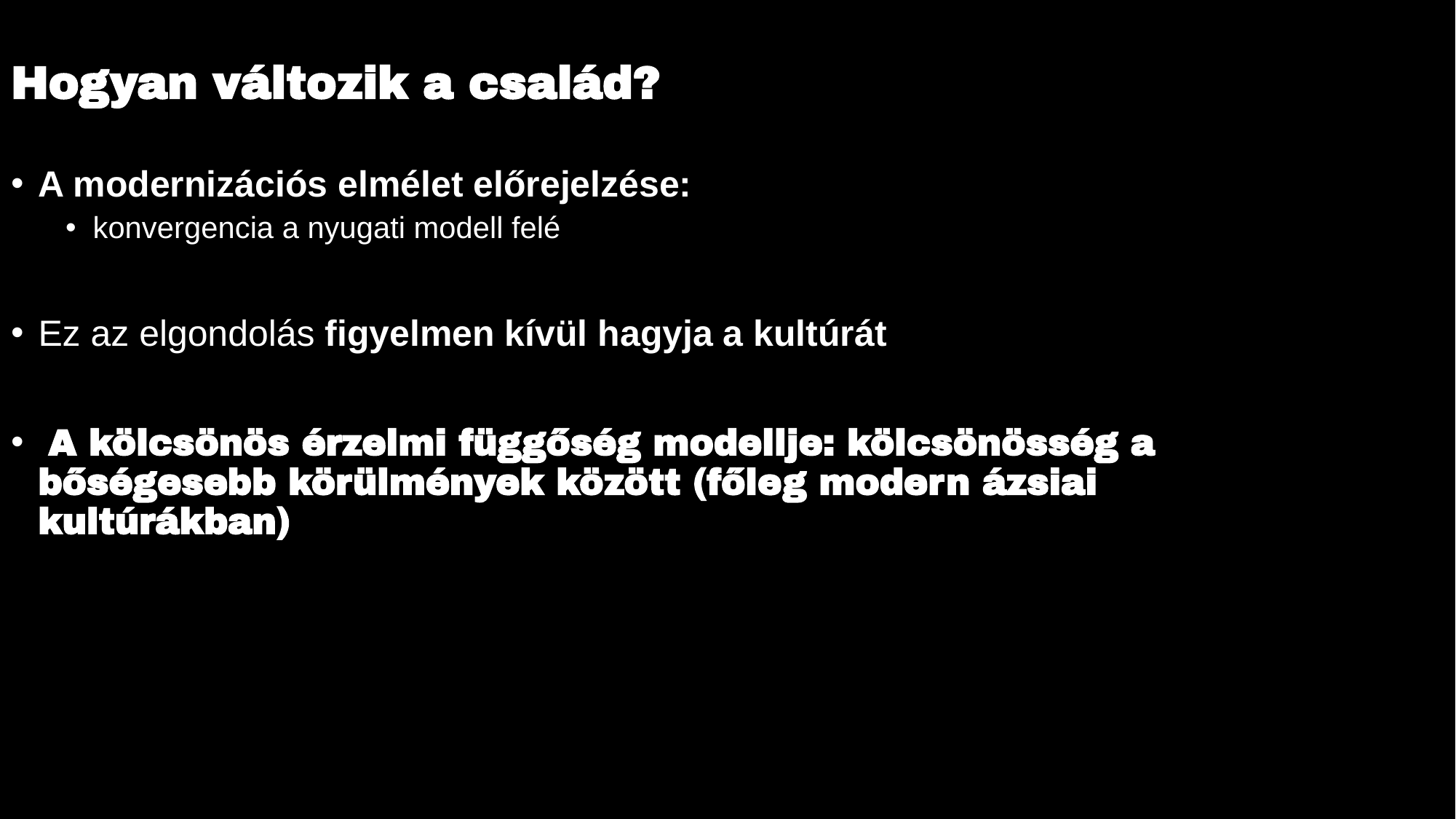

Hogyan változik a család?
A modernizációs elmélet előrejelzése:
konvergencia a nyugati modell felé

Ez az elgondolás figyelmen kívül hagyja a kultúrát

 A kölcsönös érzelmi függőség modellje: kölcsönösség a bőségesebb körülmények között (főleg modern ázsiai kultúrákban)